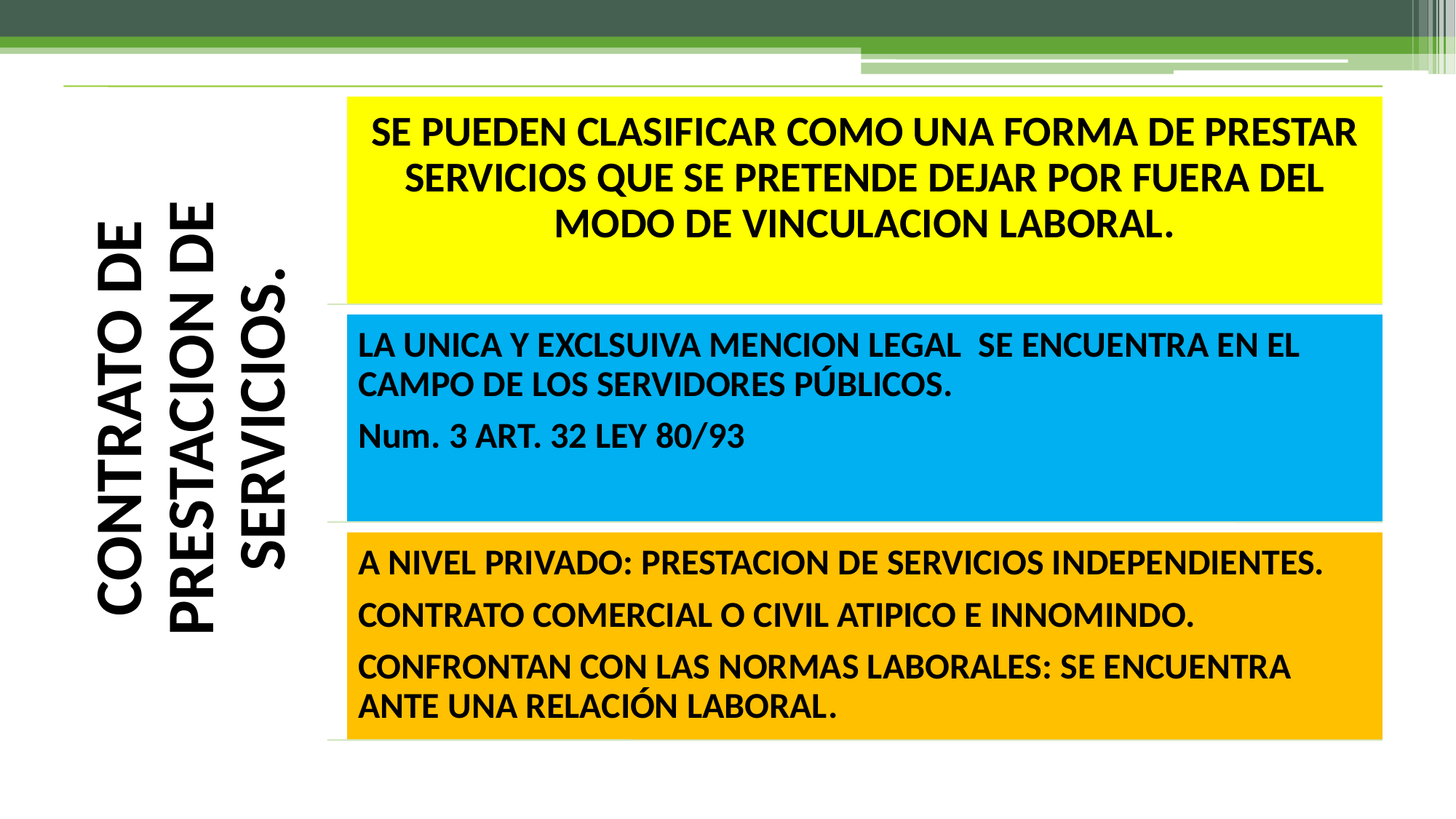

CONTRATO DE PRESTACION DE SERVICIOS.
SE PUEDEN CLASIFICAR COMO UNA FORMA DE PRESTAR SERVICIOS QUE SE PRETENDE DEJAR POR FUERA DEL MODO DE VINCULACION LABORAL.
LA UNICA Y EXCLSUIVA MENCION LEGAL  SE ENCUENTRA EN EL CAMPO DE LOS SERVIDORES PÚBLICOS.
Num. 3 ART. 32 LEY 80/93
A NIVEL PRIVADO: PRESTACION DE SERVICIOS INDEPENDIENTES.
CONTRATO COMERCIAL O CIVIL ATIPICO E INNOMINDO.
CONFRONTAN CON LAS NORMAS LABORALES: SE ENCUENTRA ANTE UNA RELACIÓN LABORAL.